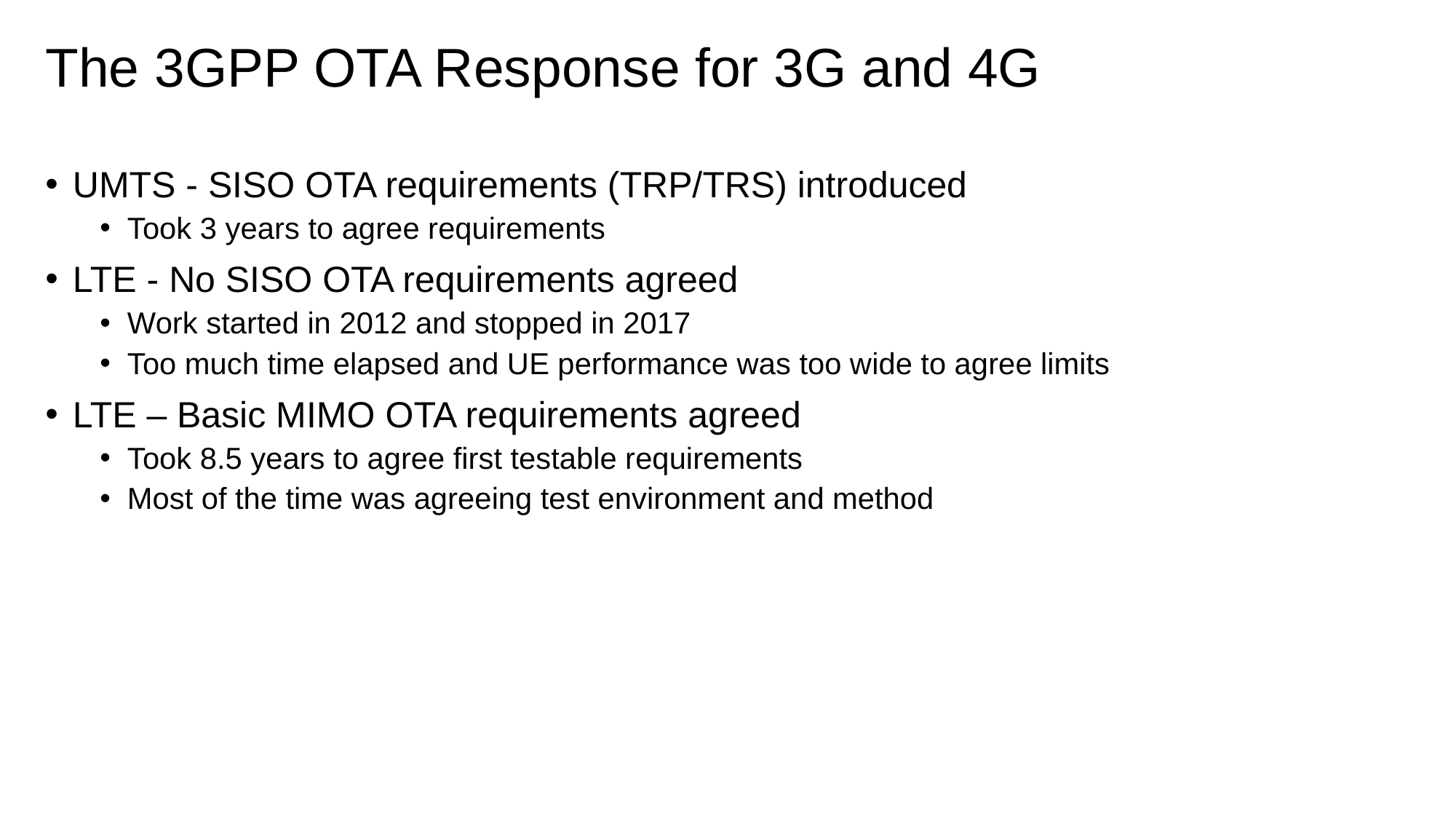

# The 3GPP OTA Response for 3G and 4G
UMTS - SISO OTA requirements (TRP/TRS) introduced
Took 3 years to agree requirements
LTE - No SISO OTA requirements agreed
Work started in 2012 and stopped in 2017
Too much time elapsed and UE performance was too wide to agree limits
LTE – Basic MIMO OTA requirements agreed
Took 8.5 years to agree first testable requirements
Most of the time was agreeing test environment and method